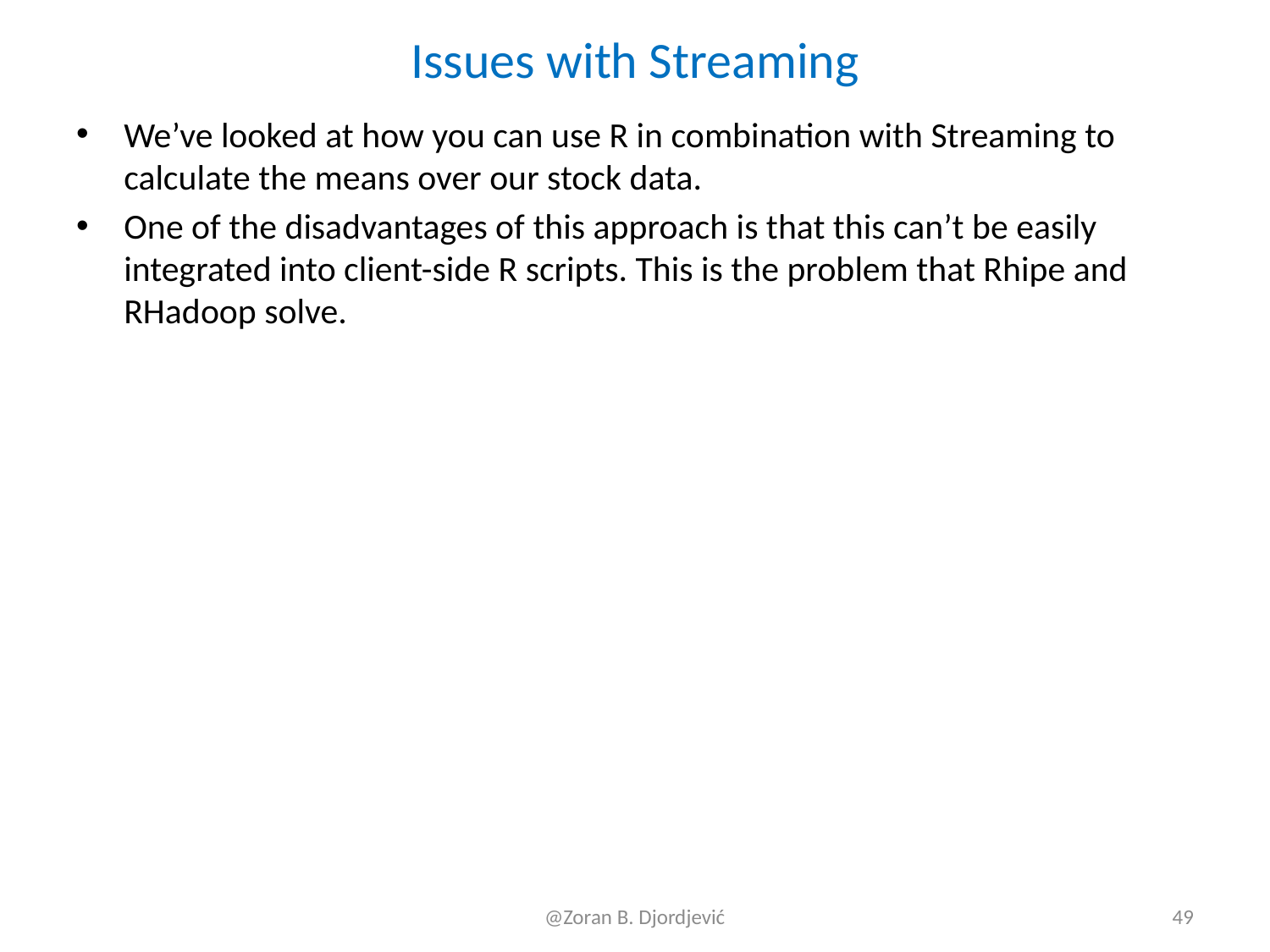

# Issues with Streaming
We’ve looked at how you can use R in combination with Streaming to calculate the means over our stock data.
One of the disadvantages of this approach is that this can’t be easily integrated into client-side R scripts. This is the problem that Rhipe and RHadoop solve.
@Zoran B. Djordjević
49